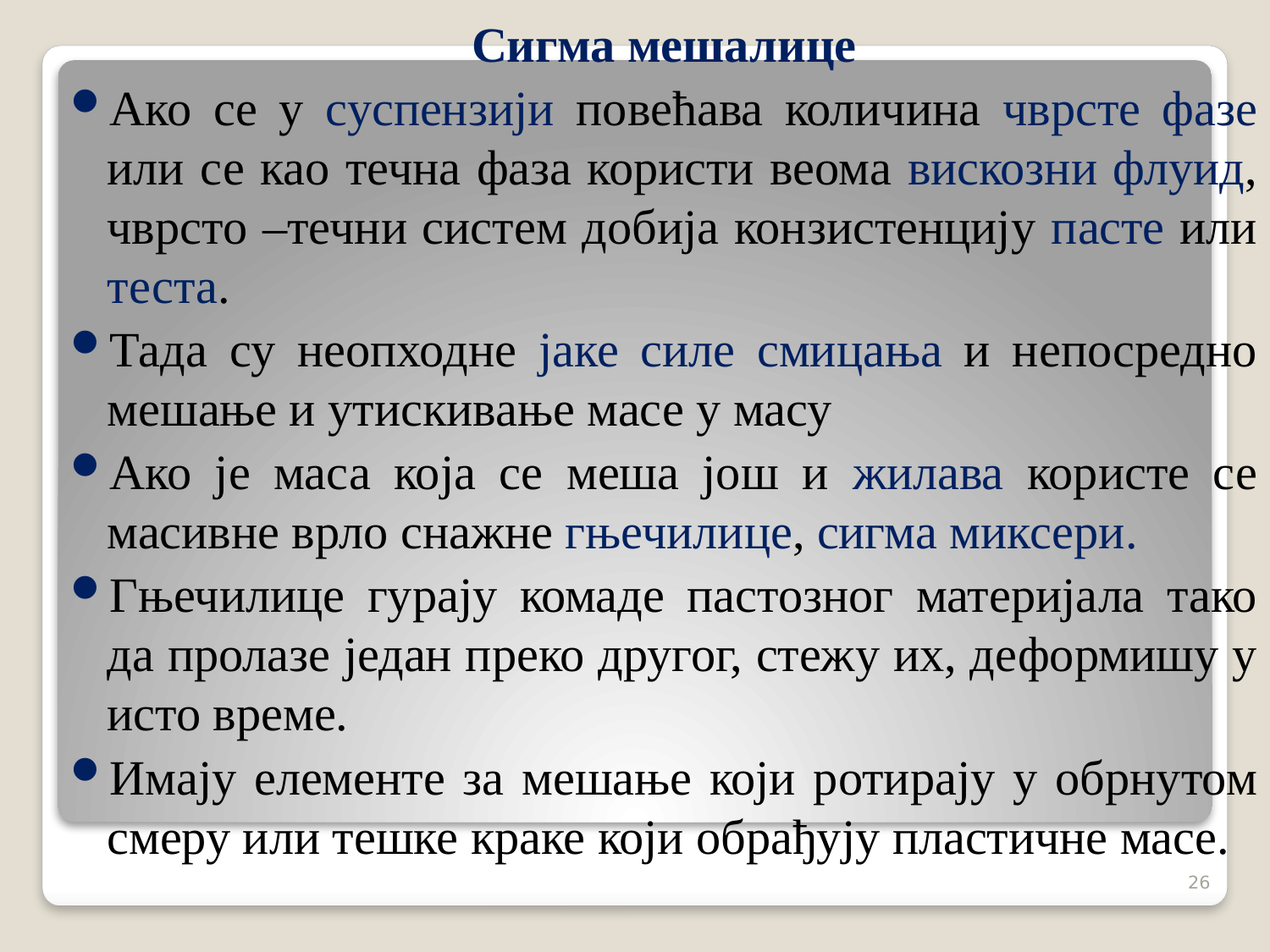

Сигма мешалице
Ако се у суспензији повећава количина чврсте фазе или се као течна фаза користи веома вискозни флуид, чврсто –течни систем добија конзистенцију пасте или теста.
Тада су неопходне јаке силе смицања и непосредно мешање и утискивање масе у масу
Ако је маса која се меша још и жилава користе се масивне врло снажне гњечилице, сигма миксери.
Гњечилице гурају комаде пастозног материјала тако да пролазе један преко другог, стежу их, деформишу у исто време.
Имају елементе за мешање који ротирају у обрнутом смеру или тешке краке који обрађују пластичне масе.

26